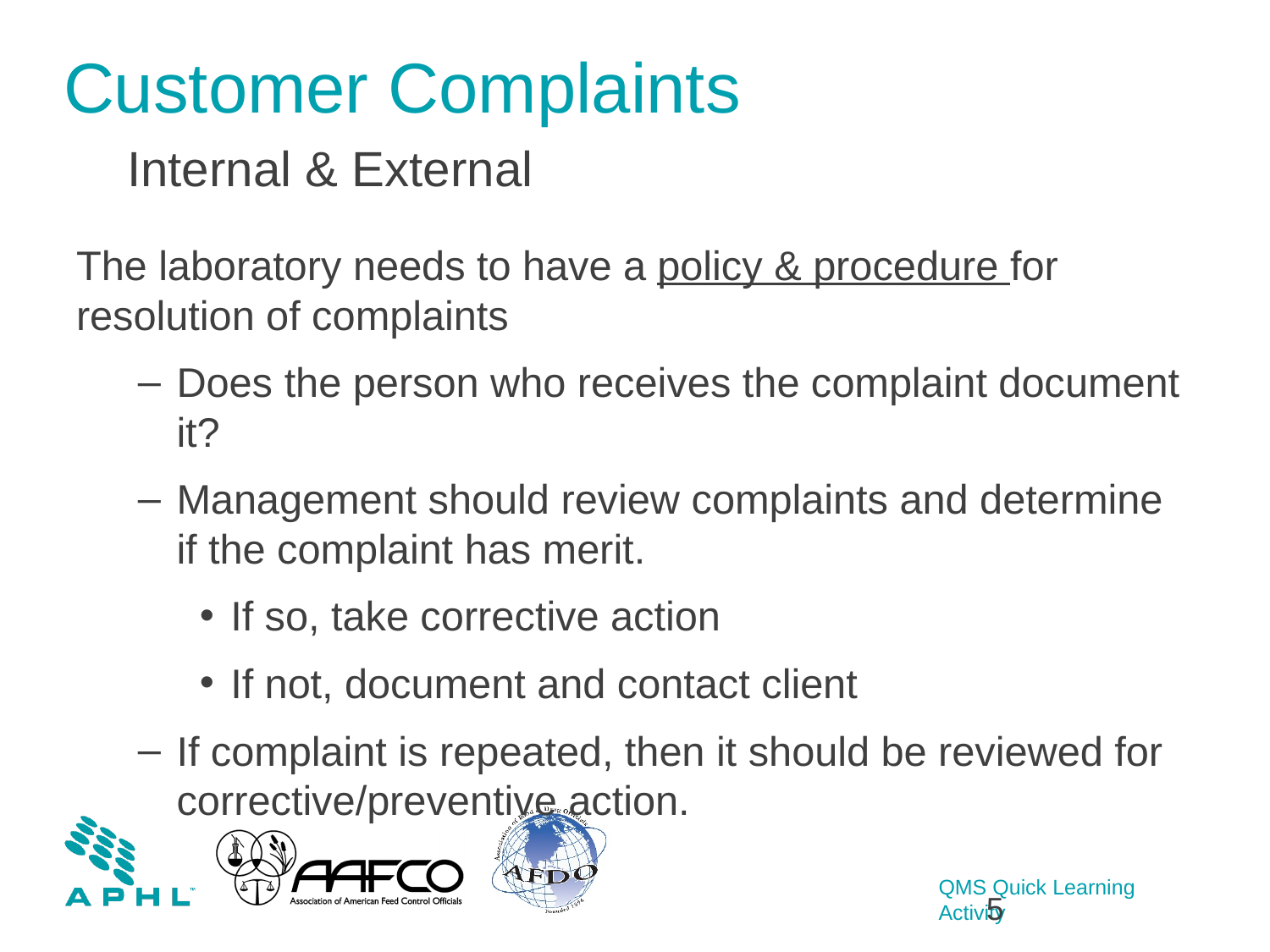

# Customer Complaints
Internal & External
The laboratory needs to have a policy & procedure for resolution of complaints
Does the person who receives the complaint document it?
Management should review complaints and determine if the complaint has merit.
If so, take corrective action
If not, document and contact client
If complaint is repeated, then it should be reviewed for corrective/preventive action.
5